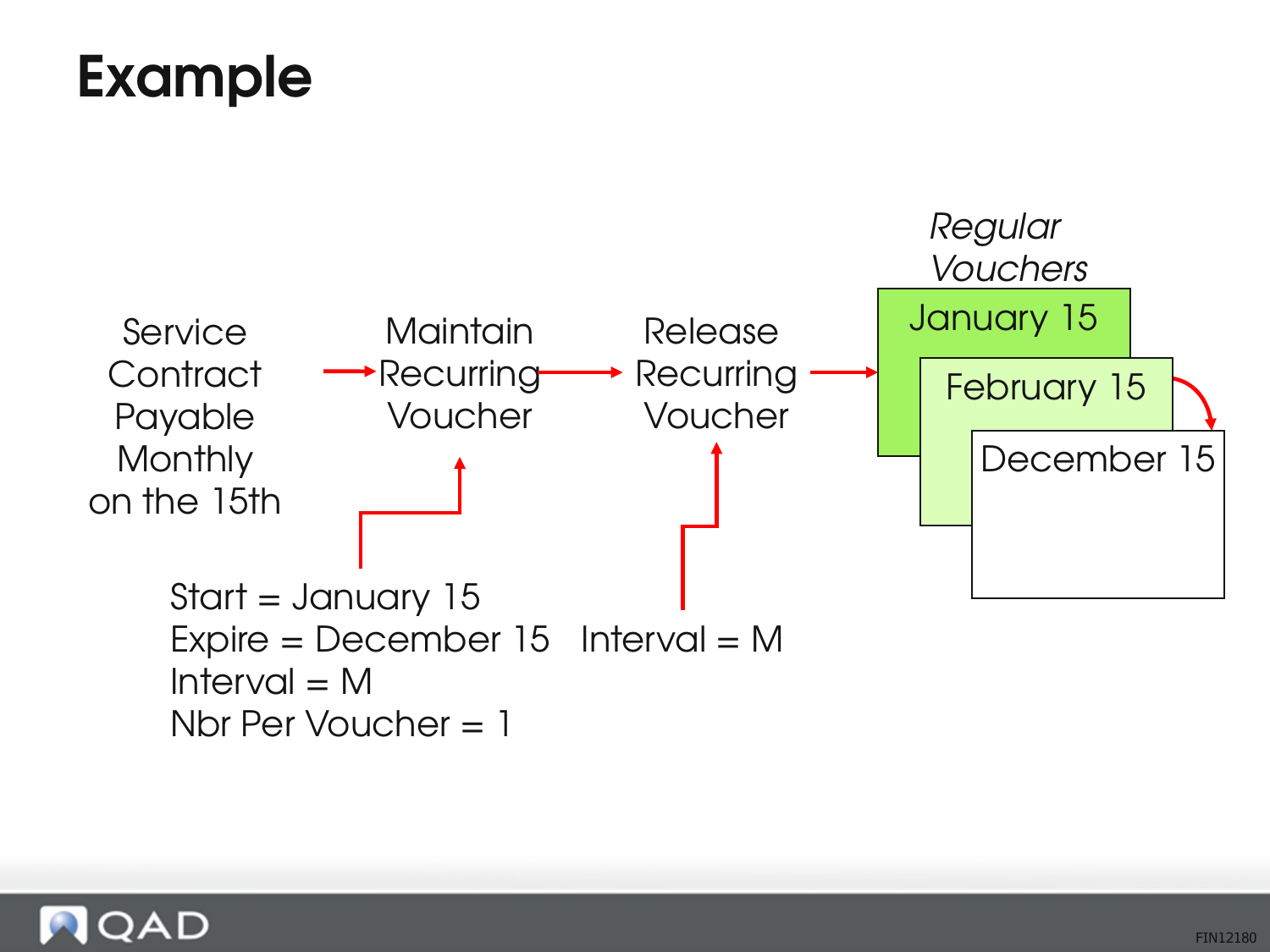

# Example
Regular
Vouchers
Maintain
Recurring
Voucher
January 15
Release
Recurring
Voucher
Service Contract
Payable Monthly
on the 15th
February 15

December 15
Start = January 15
Expire = December 15
Interval = M
Nbr Per Voucher = 1
Interval = M
FIN12180